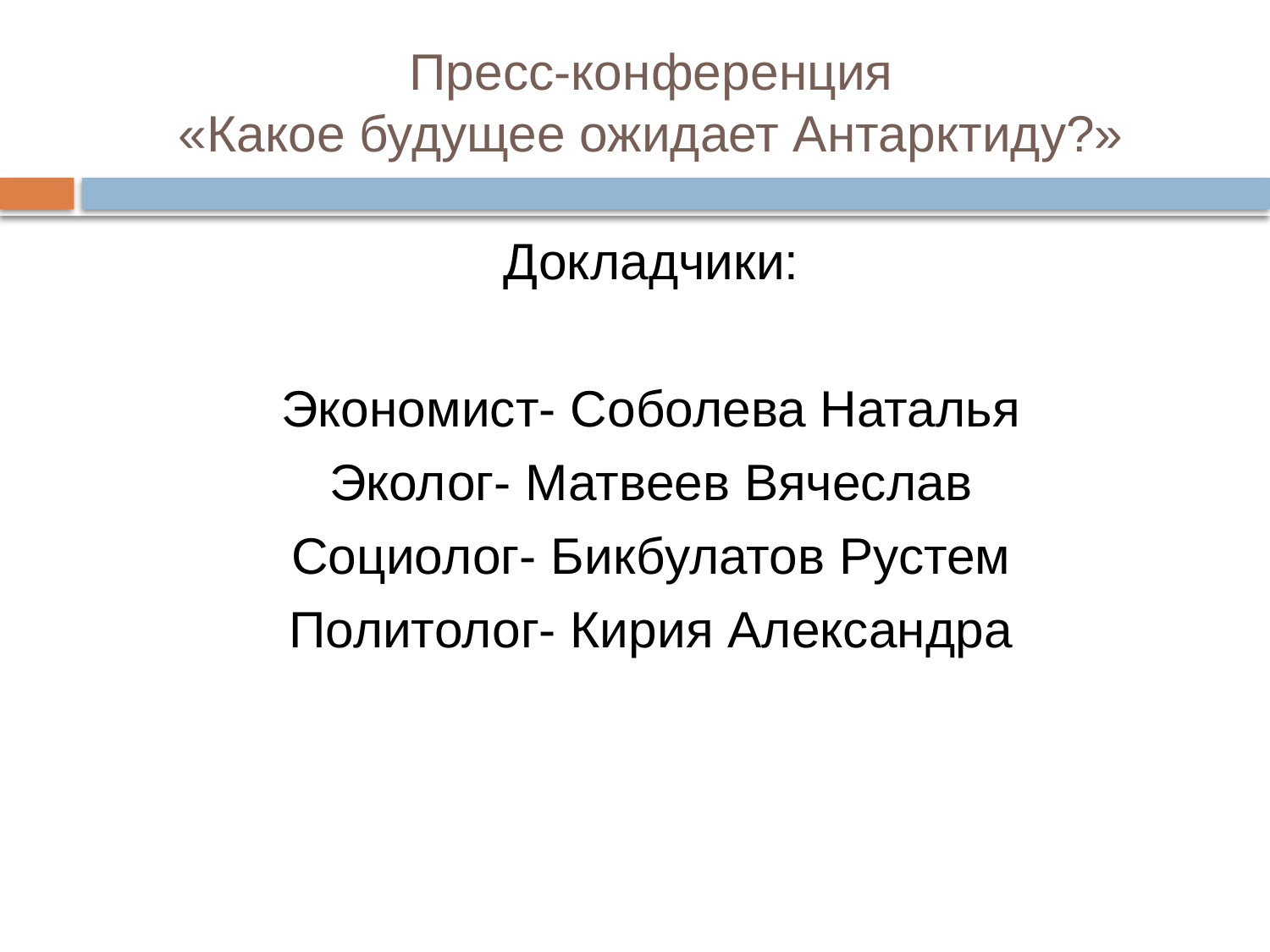

# Пресс-конференция «Какое будущее ожидает Антарктиду?»
Докладчики:

Экономист- Соболева Наталья
Эколог- Матвеев Вячеслав
Социолог- Бикбулатов Рустем
Политолог- Кирия Александра